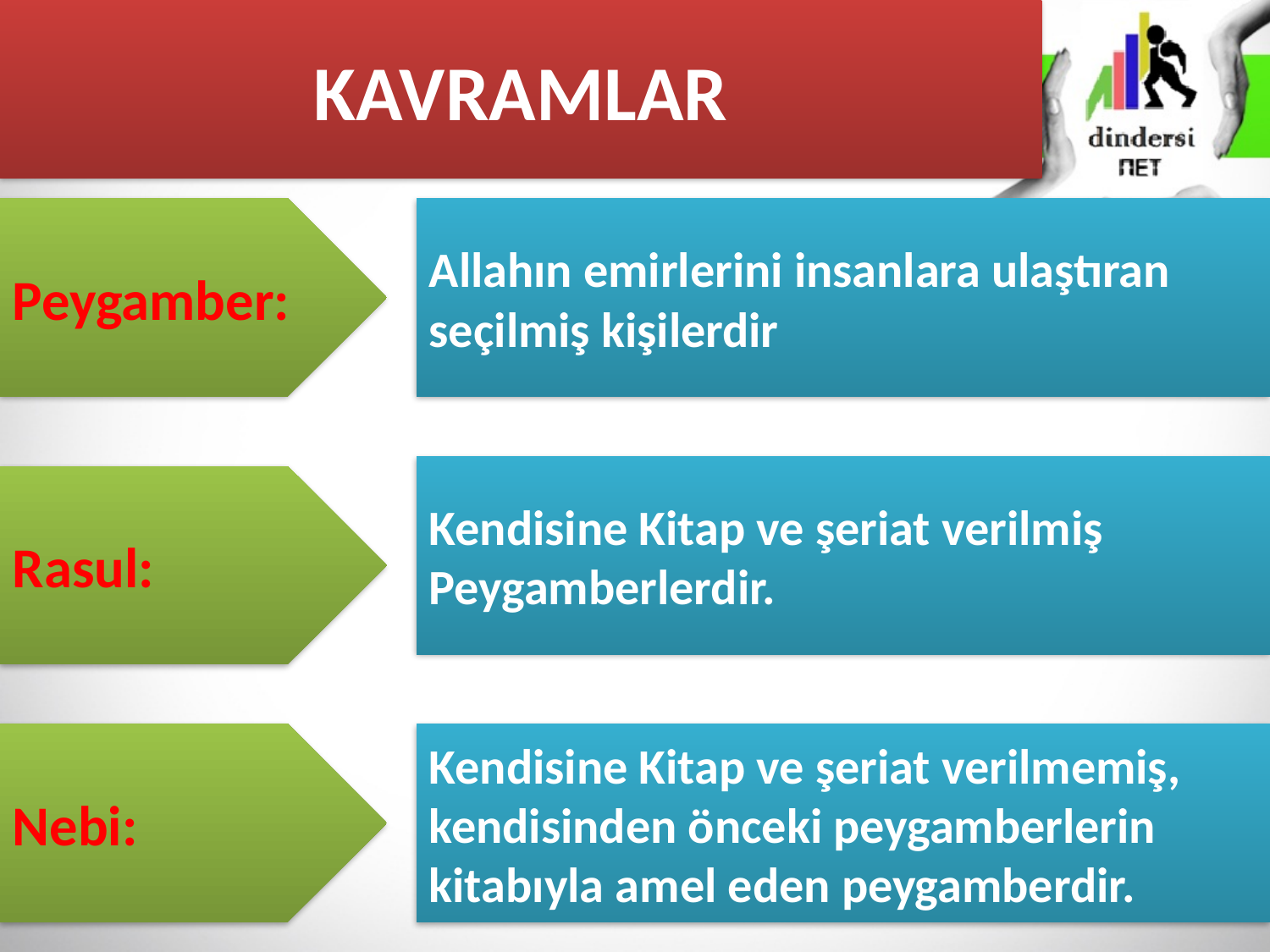

# KAVRAMLAR
Peygamber:
Allahın emirlerini insanlara ulaştıran seçilmiş kişilerdir
Kendisine Kitap ve şeriat verilmiş Peygamberlerdir.
Rasul:
Nebi:
Kendisine Kitap ve şeriat verilmemiş, kendisinden önceki peygamberlerin kitabıyla amel eden peygamberdir.